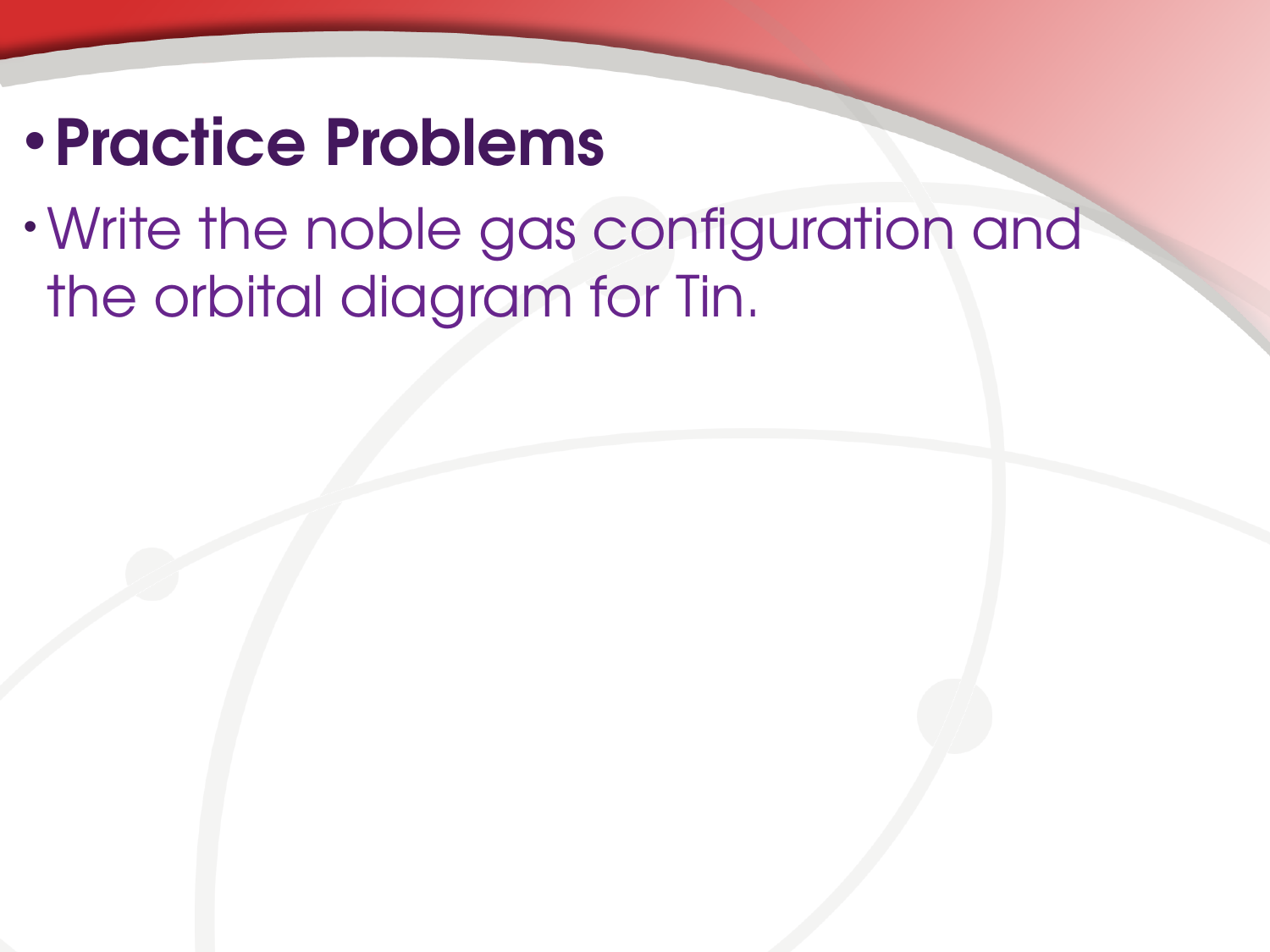

Practice Problems
Write the noble gas configuration and the orbital diagram for Tin.